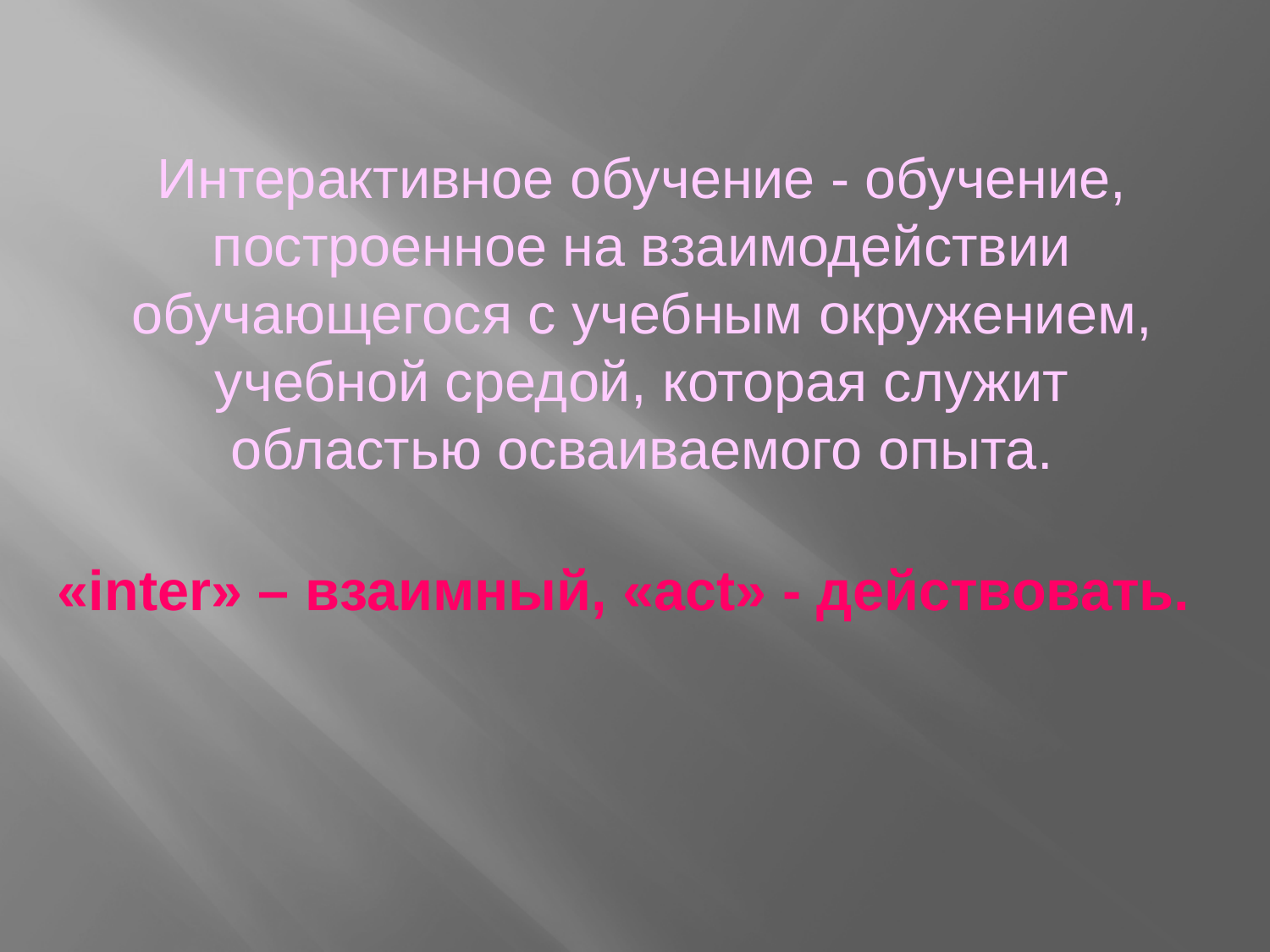

Интерактивное обучение - обучение, построенное на взаимодействии обучающегося с учебным окружением, учебной средой, которая служит областью осваиваемого опыта.
# «inter» – взаимный, «act» - действовать.